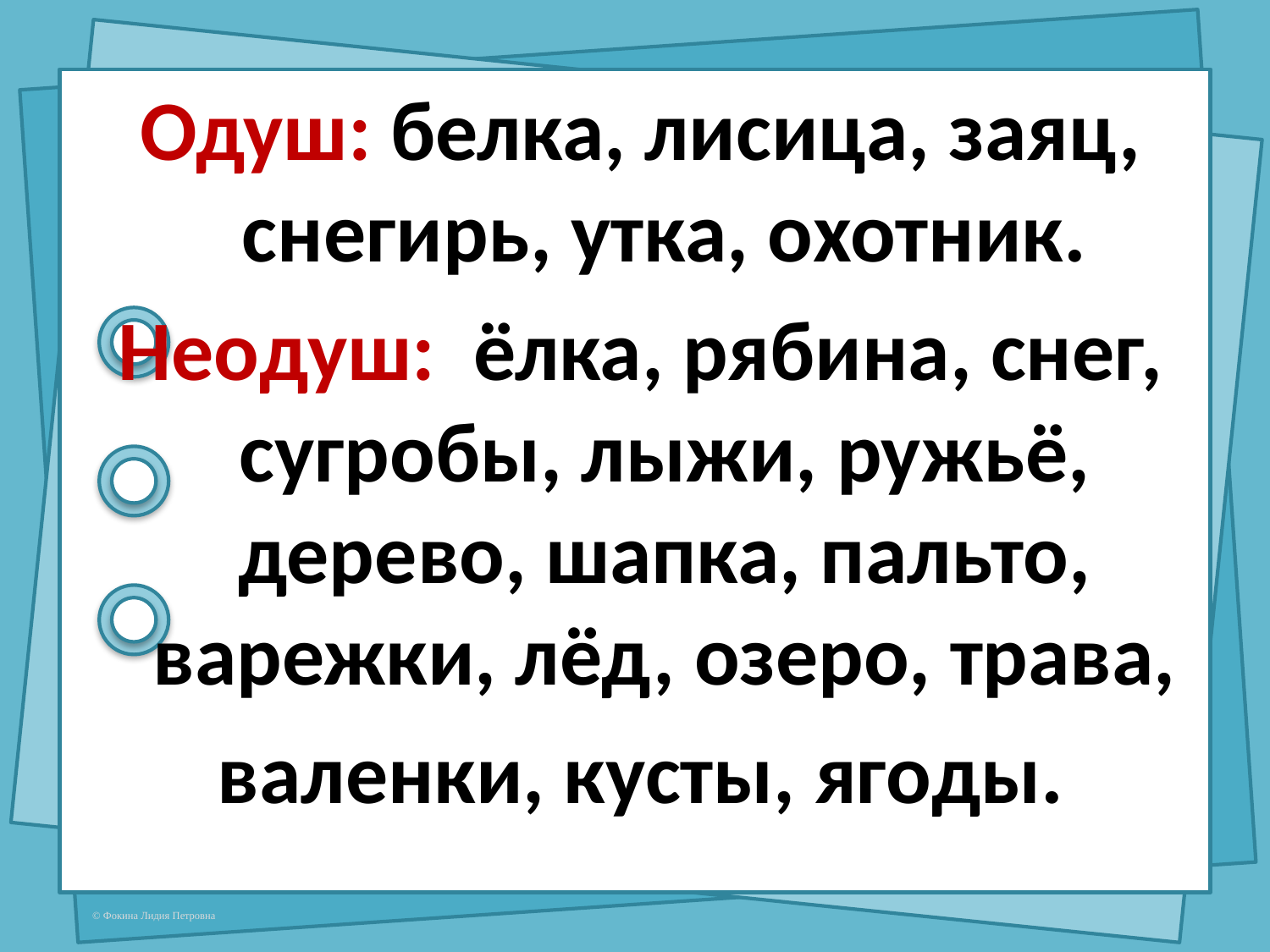

Одуш: белка, лисица, заяц, снегирь, утка, охотник.
Неодуш:  ёлка, рябина, снег, сугробы, лыжи, ружьё, дерево, шапка, пальто, варежки, лёд, озеро, трава,
валенки, кусты, ягоды.